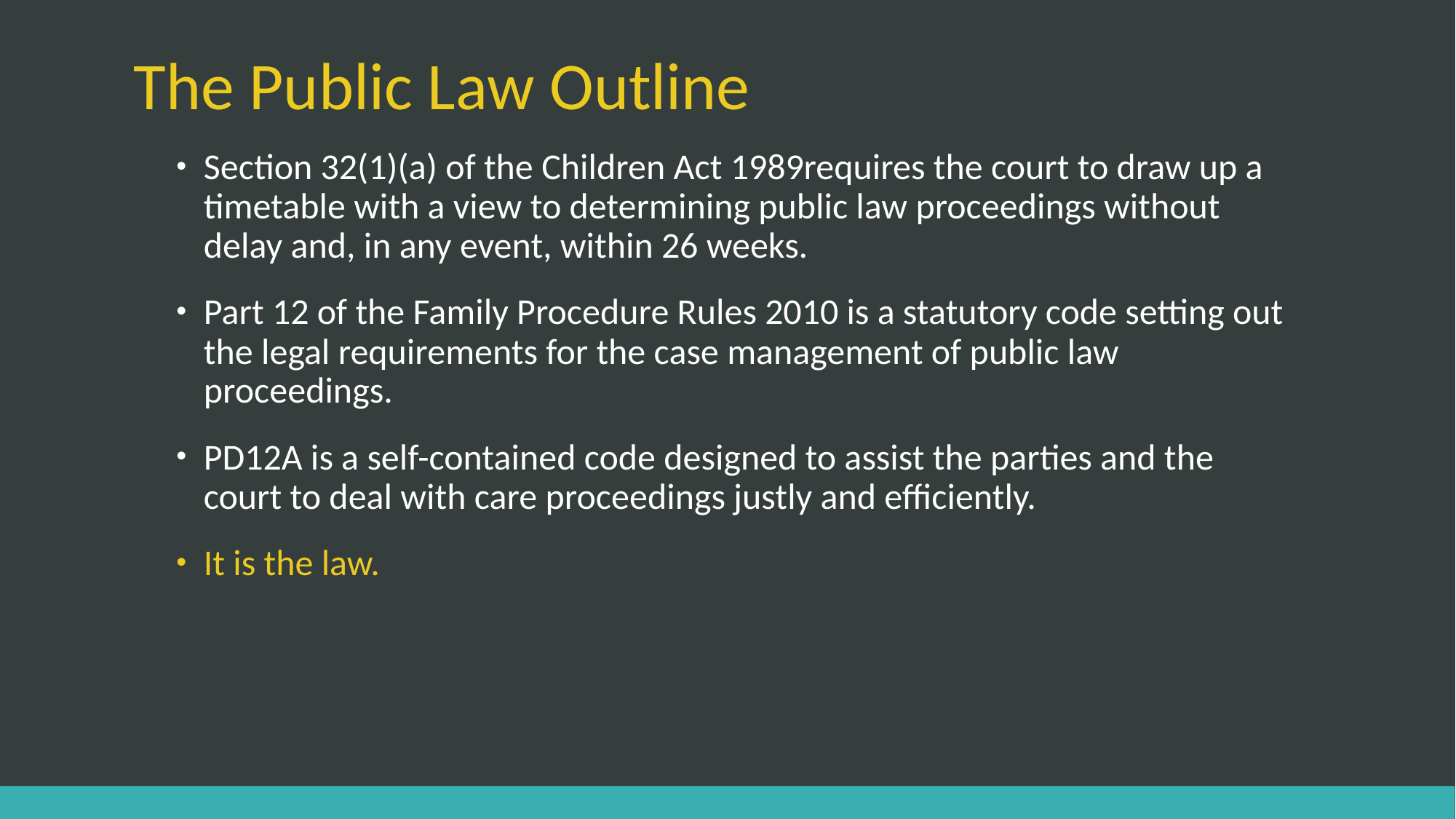

# The Public Law Outline
Section 32(1)(a) of the Children Act 1989requires the court to draw up a timetable with a view to determining public law proceedings without delay and, in any event, within 26 weeks.
Part 12 of the Family Procedure Rules 2010 is a statutory code setting out the legal requirements for the case management of public law proceedings.
PD12A is a self-contained code designed to assist the parties and the court to deal with care proceedings justly and efficiently.
It is the law.